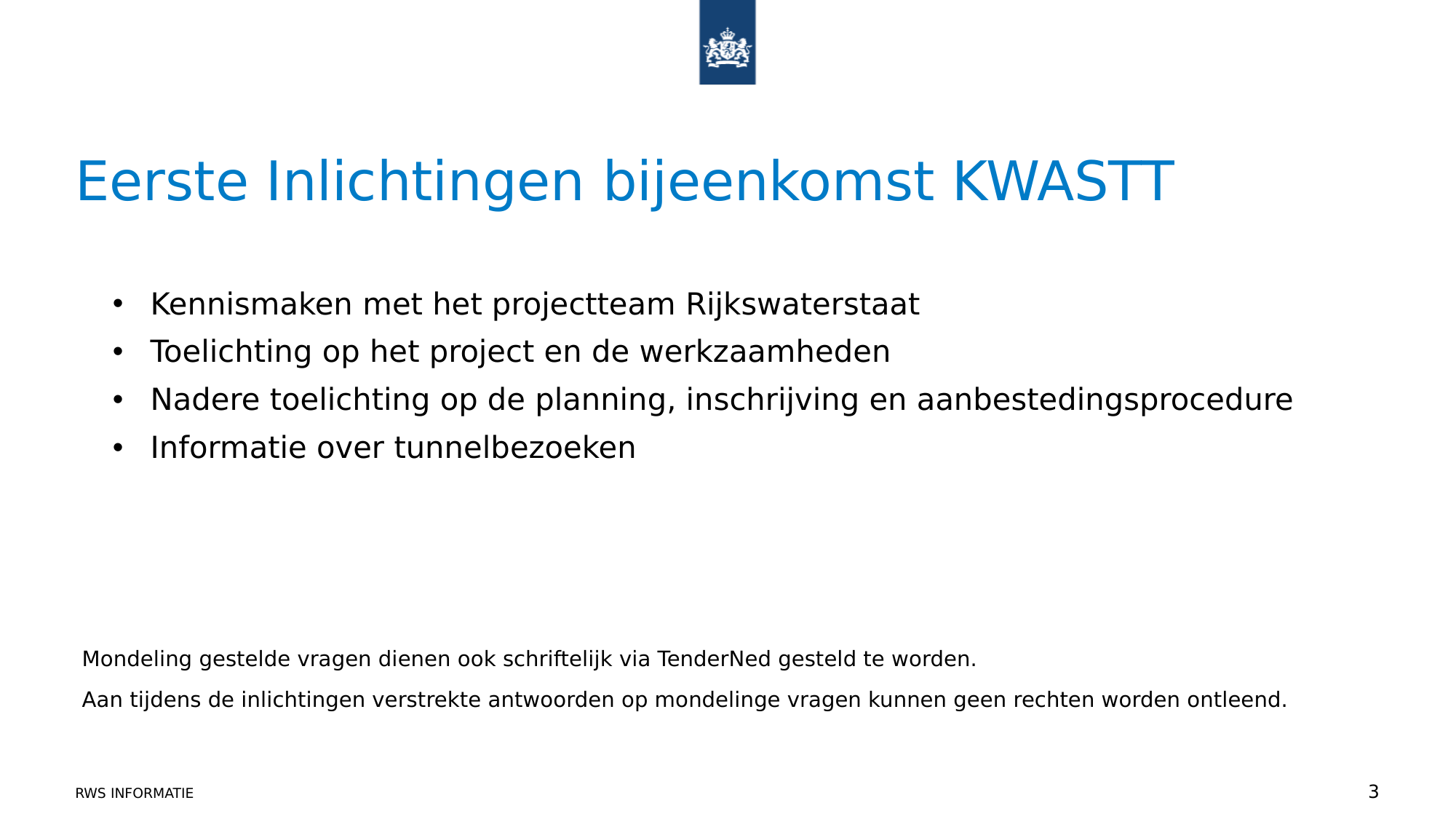

# Eerste Inlichtingen bijeenkomst KWASTT

Kennismaken met het projectteam Rijkswaterstaat
Toelichting op het project en de werkzaamheden
Nadere toelichting op de planning, inschrijving en aanbestedingsprocedure
Informatie over tunnelbezoeken

Mondeling gestelde vragen dienen ook schriftelijk via TenderNed gesteld te worden.
Aan tijdens de inlichtingen verstrekte antwoorden op mondelinge vragen kunnen geen rechten worden ontleend.

RWS Informatie
3